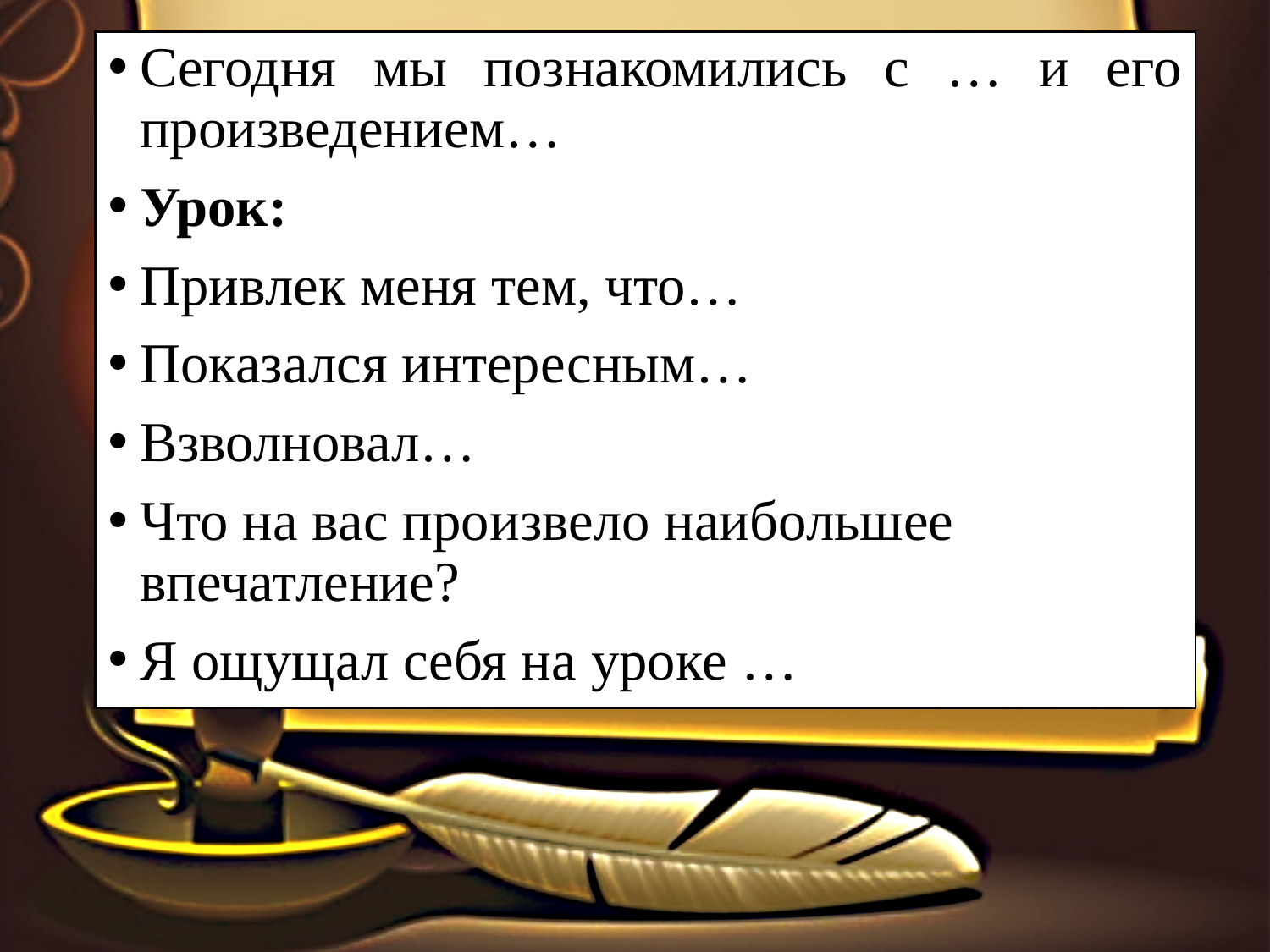

Сегодня мы познакомились с … и его произведением…
Урок:
Привлек меня тем, что…
Показался интересным…
Взволновал…
Что на вас произвело наибольшее впечатление?
Я ощущал себя на уроке …